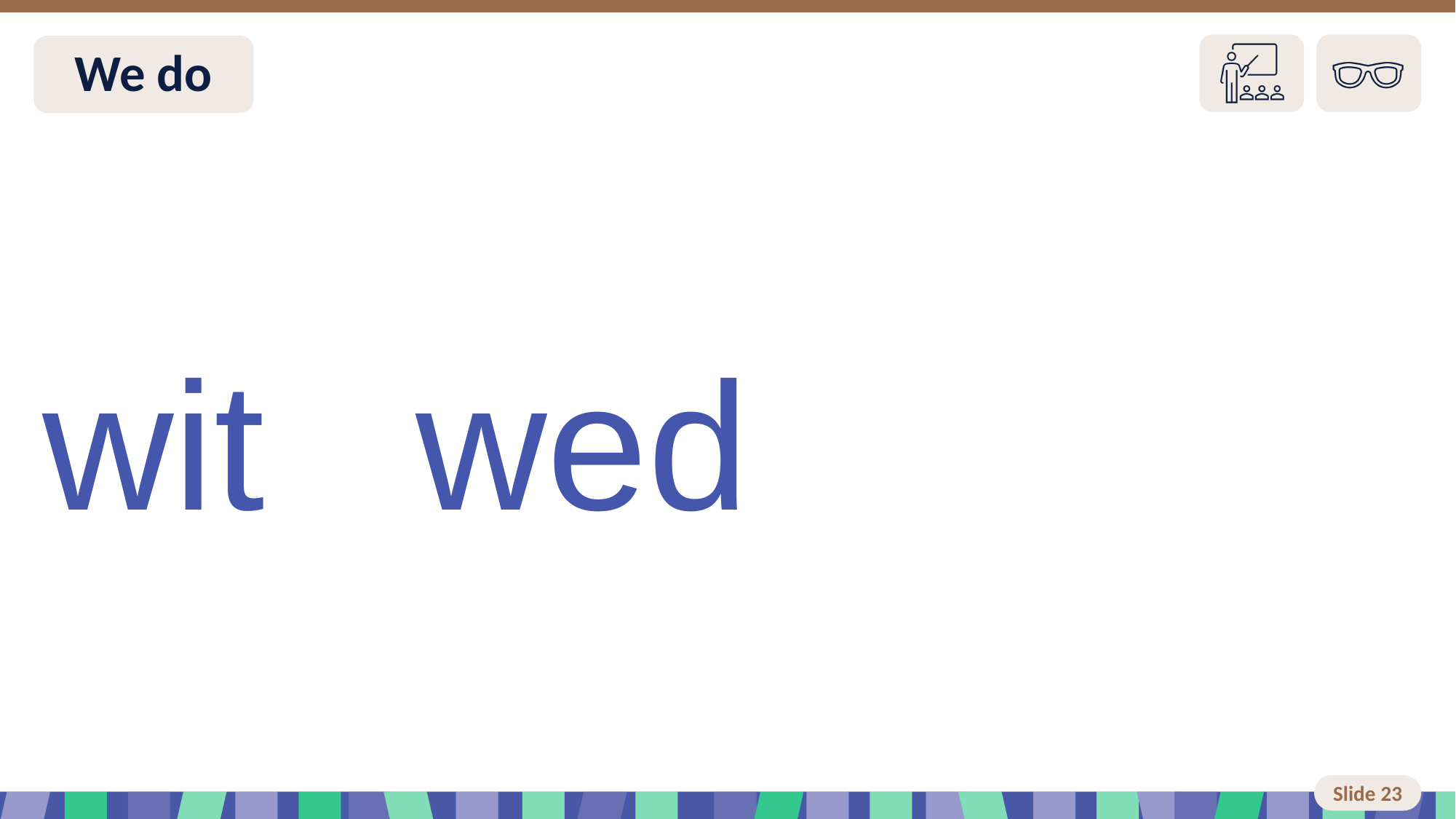

# Slide 23 We do
wit   wed